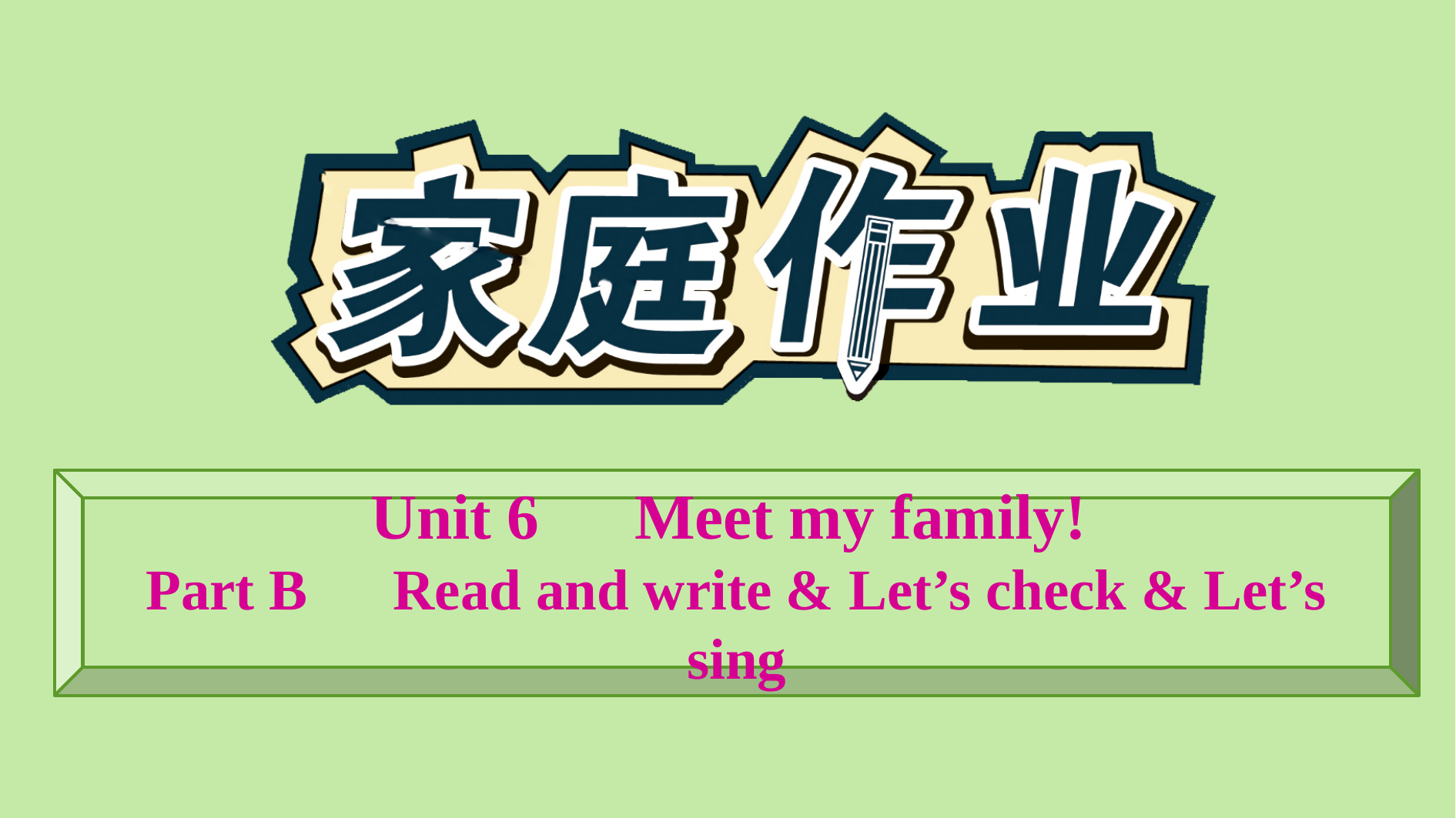

Unit 6　Meet my family!
Part B　Read and write & Let’s check & Let’s sing